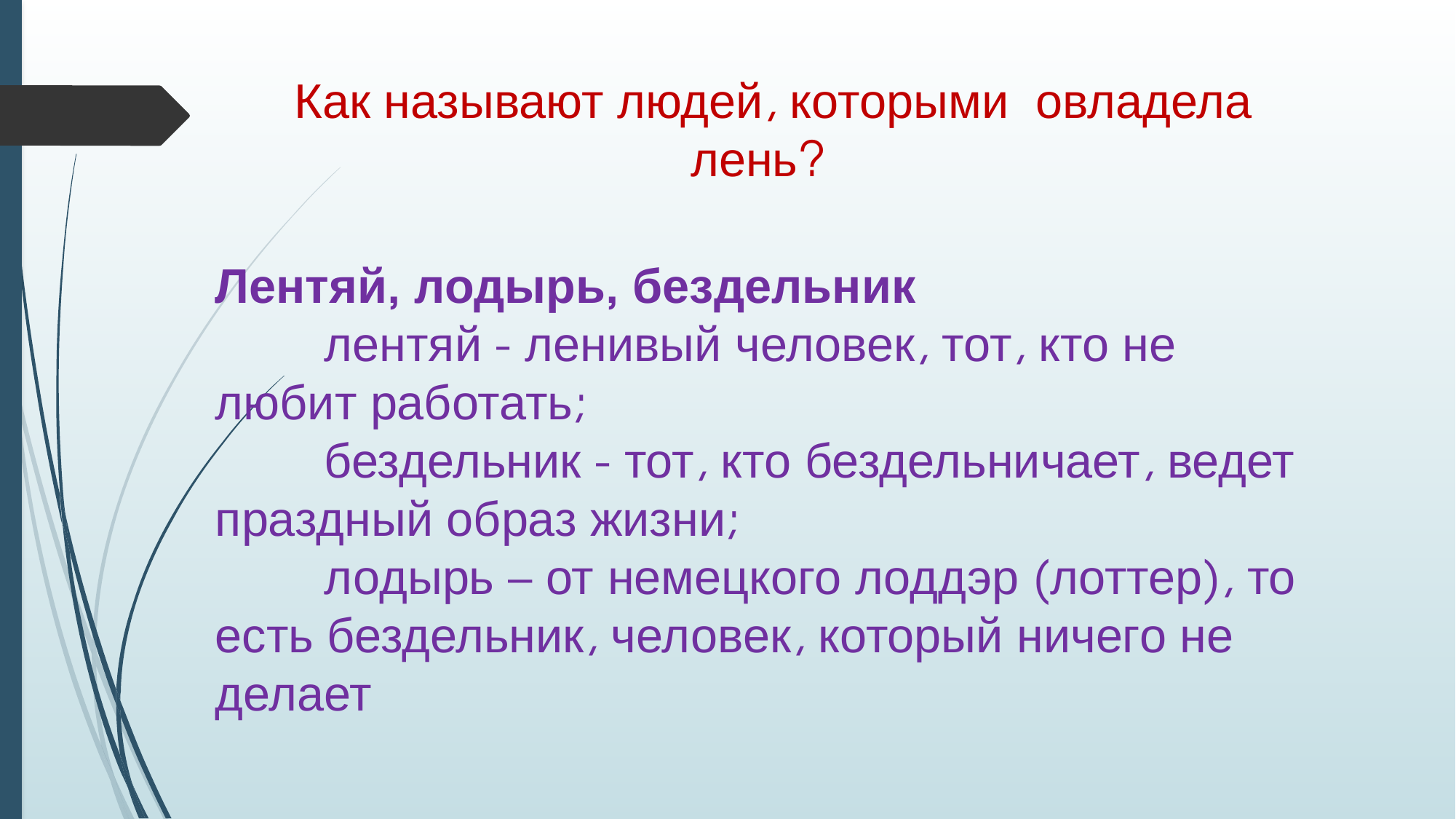

Как называют людей, которыми  овладела лень?
Лентяй, лодырь, бездельник
	лентяй - ленивый человек, тот, кто не любит работать;
	бездельник - тот, кто бездельничает, ведет праздный образ жизни;
	лодырь – от немецкого лоддэр (лоттер), то есть бездельник, человек, который ничего не делает